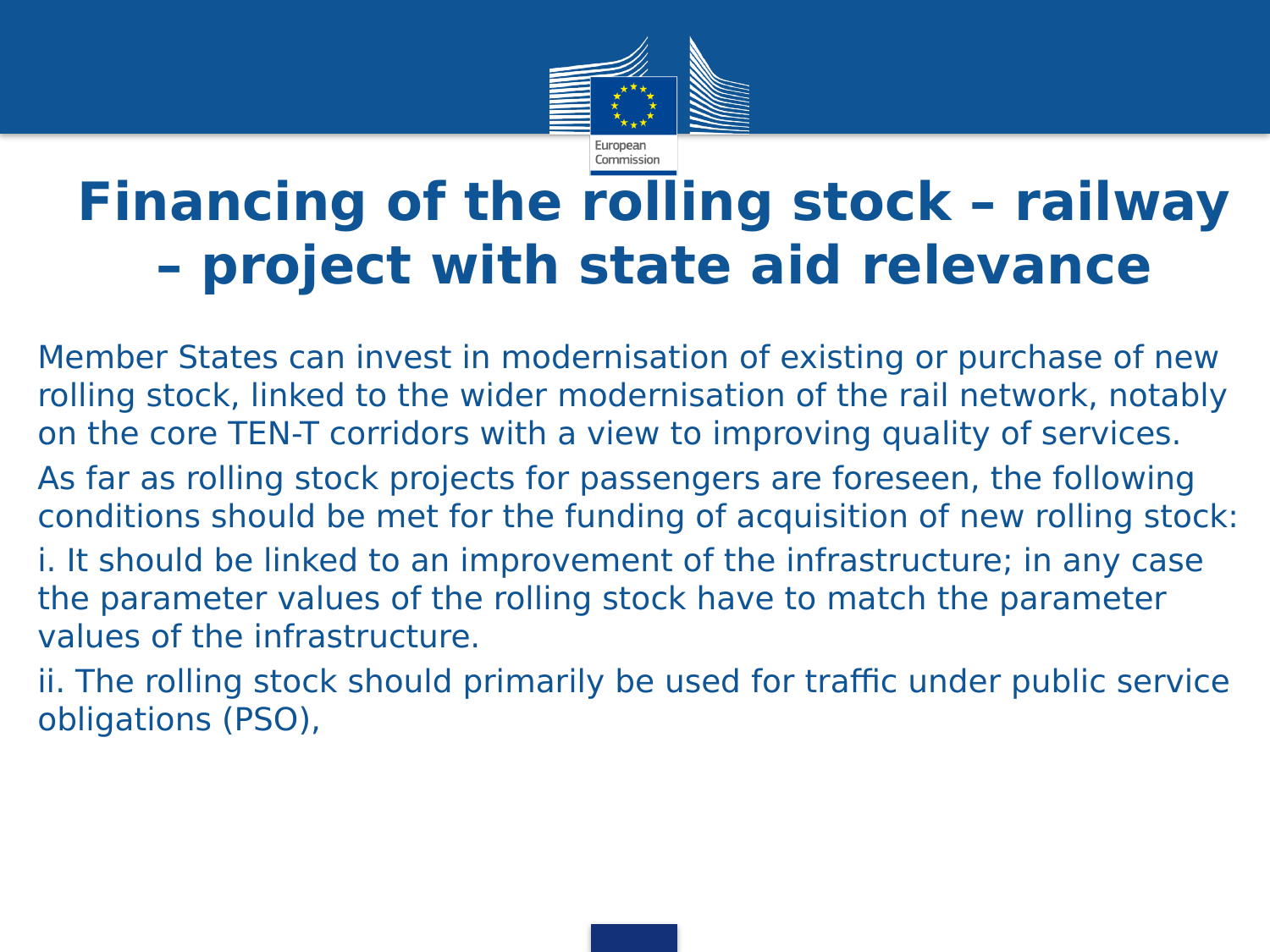

# Financing of the rolling stock – railway – project with state aid relevance

Member States can invest in modernisation of existing or purchase of new rolling stock, linked to the wider modernisation of the rail network, notably on the core TEN-T corridors with a view to improving quality of services.
As far as rolling stock projects for passengers are foreseen, the following conditions should be met for the funding of acquisition of new rolling stock:
i. It should be linked to an improvement of the infrastructure; in any case the parameter values of the rolling stock have to match the parameter values of the infrastructure.
ii. The rolling stock should primarily be used for traffic under public service obligations (PSO),